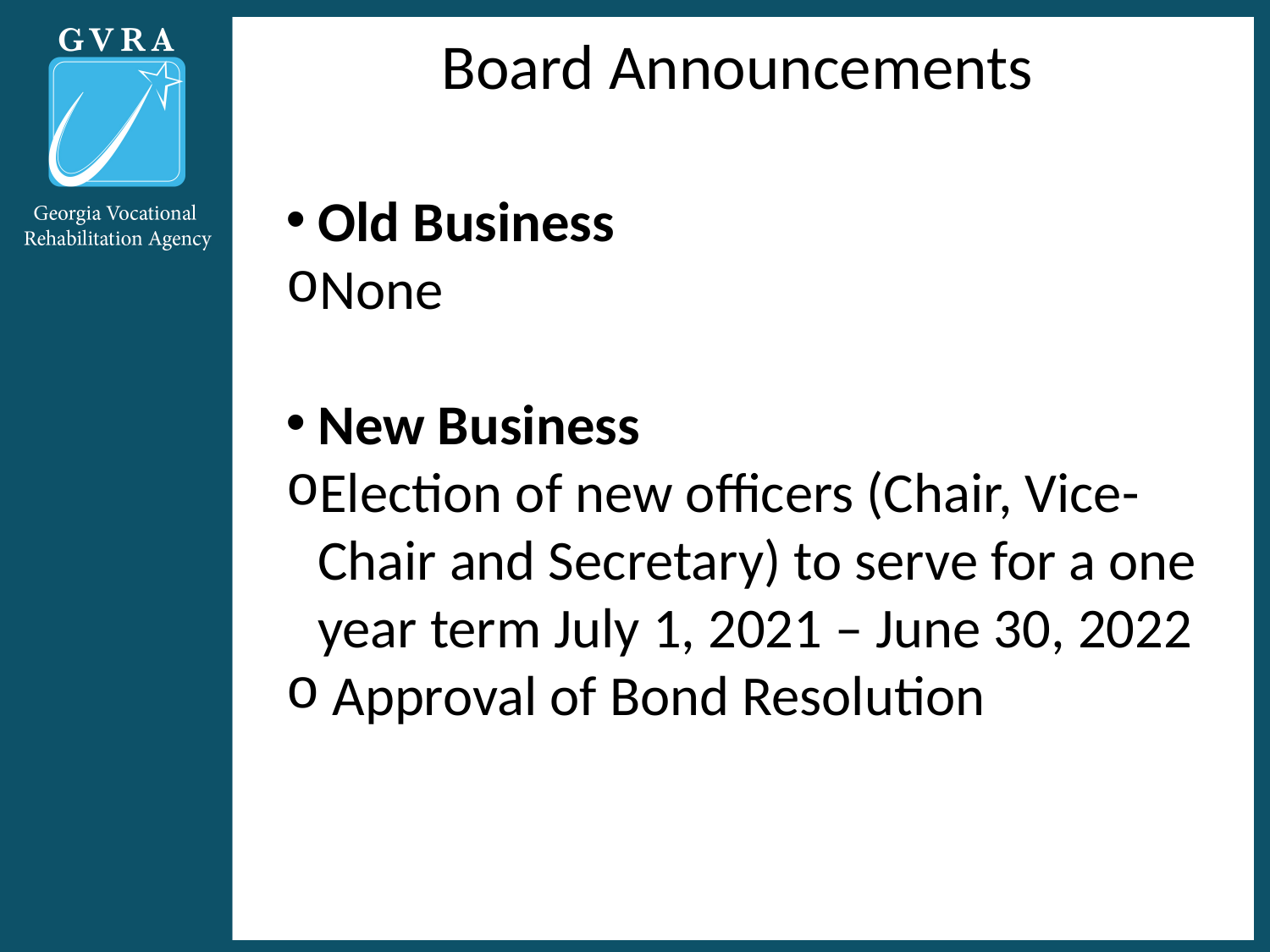

# Board Announcements
Old Business
None

New Business
Election of new officers (Chair, Vice-Chair and Secretary) to serve for a one year term July 1, 2021 – June 30, 2022
 Approval of Bond Resolution